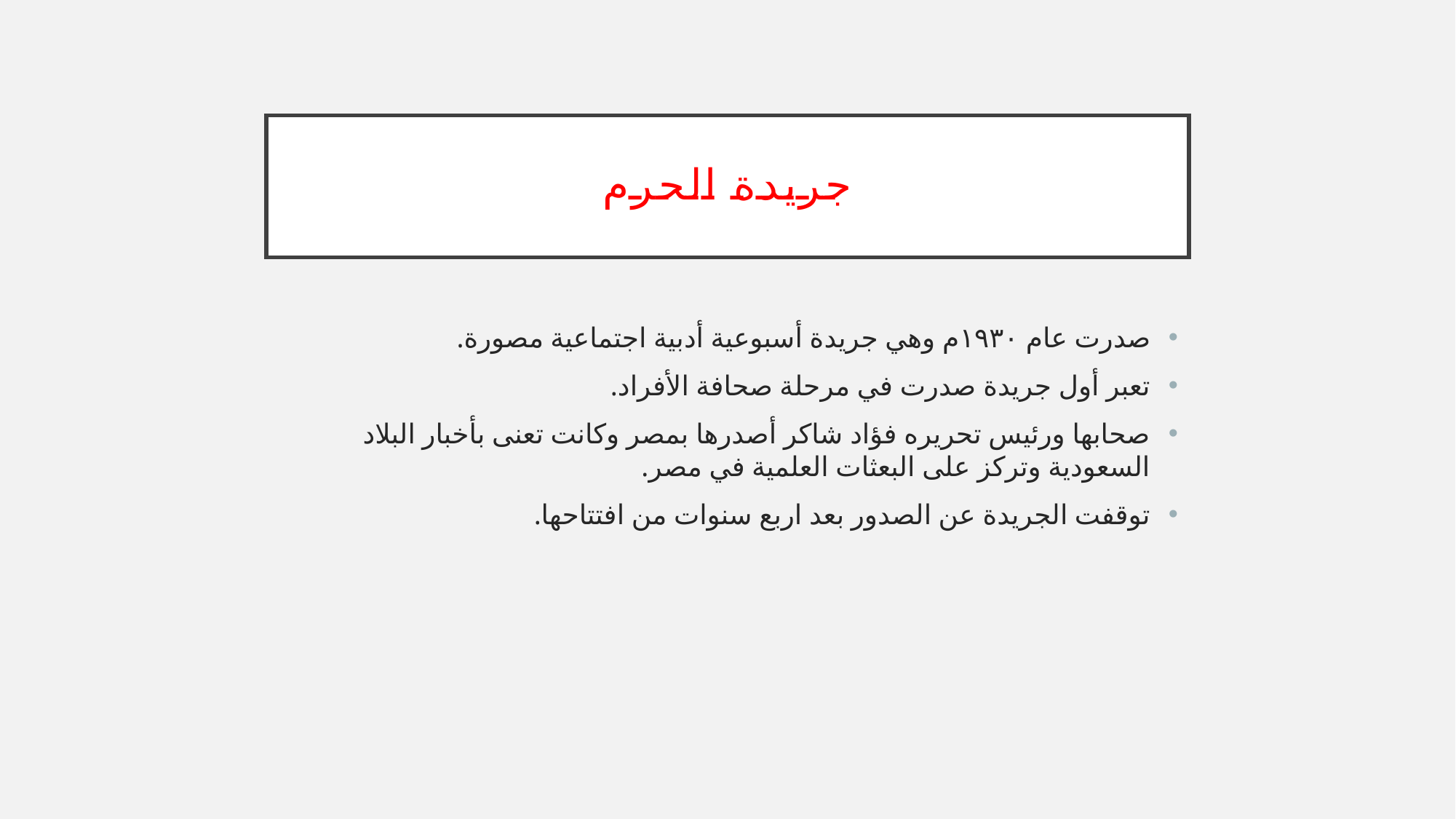

# جريدة الحرم
صدرت عام ١٩٣٠م وهي جريدة أسبوعية أدبية اجتماعية مصورة.
تعبر أول جريدة صدرت في مرحلة صحافة الأفراد.
صحابها ورئيس تحريره فؤاد شاكر أصدرها بمصر وكانت تعنى بأخبار البلاد السعودية وتركز على البعثات العلمية في مصر.
توقفت الجريدة عن الصدور بعد اربع سنوات من افتتاحها.